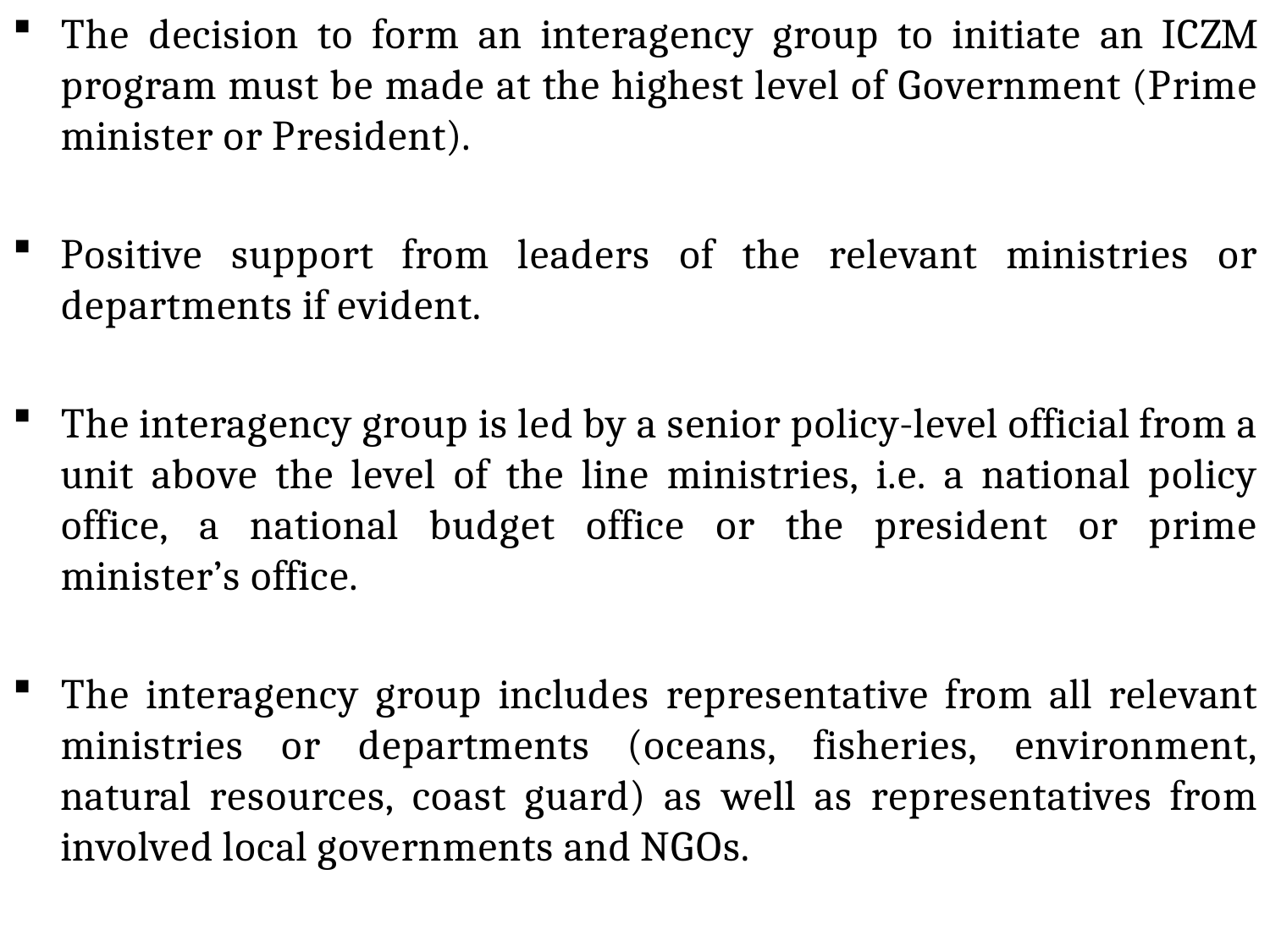

The decision to form an interagency group to initiate an ICZM program must be made at the highest level of Government (Prime minister or President).

Positive support from leaders of the relevant ministries or departments if evident.

The interagency group is led by a senior policy-level official from a unit above the level of the line ministries, i.e. a national policy office, a national budget office or the president or prime minister’s office.

The interagency group includes representative from all relevant ministries or departments (oceans, fisheries, environment, natural resources, coast guard) as well as representatives from involved local governments and NGOs.